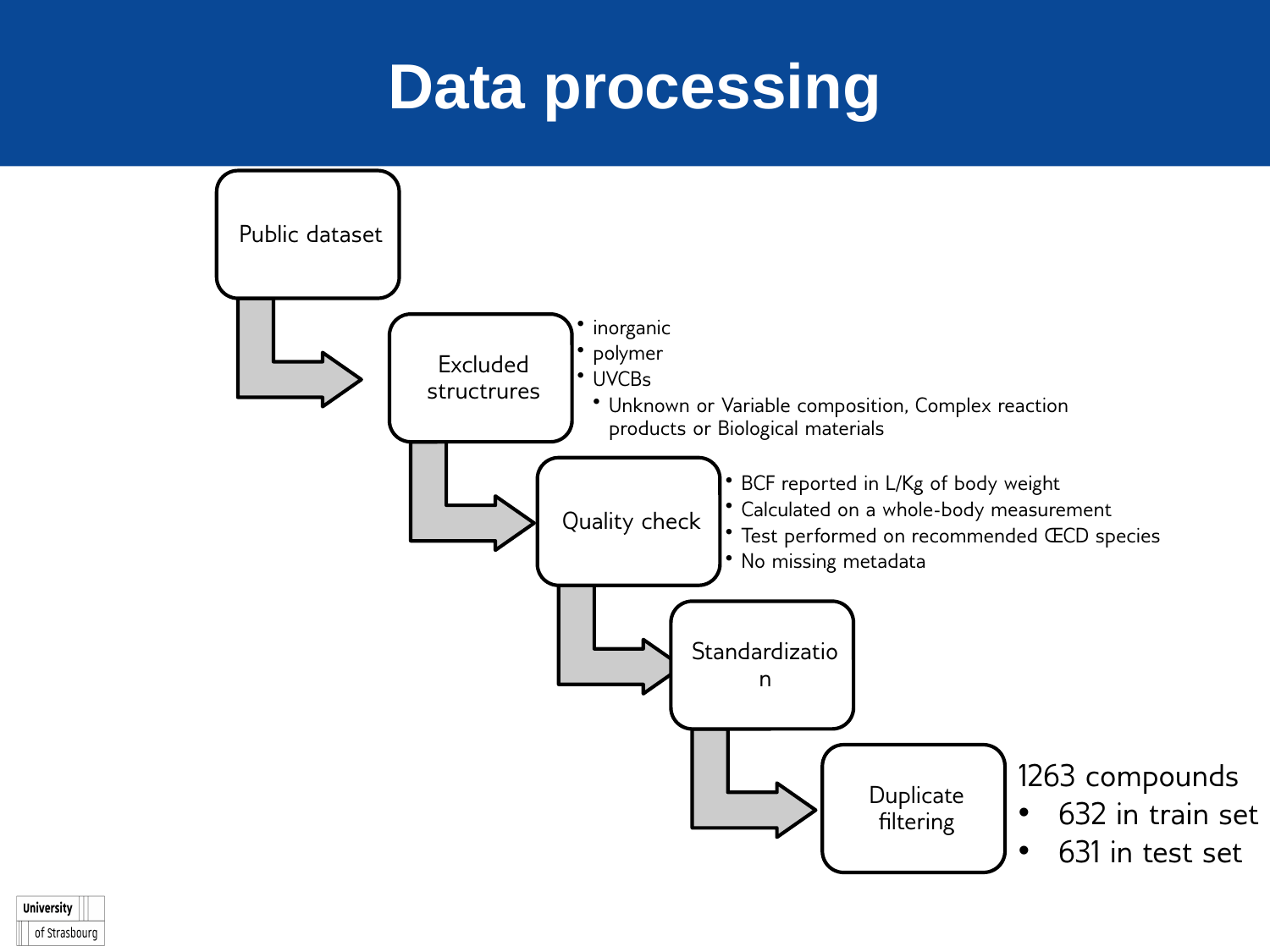

# Data processing
Public dataset
Excluded structrures
inorganic
polymer
UVCBs
Unknown or Variable composition, Complex reaction products or Biological materials
Quality check
BCF reported in L/Kg of body weight
Calculated on a whole-body measurement
Test performed on recommended OECD species
No missing metadata
Standardization
Duplicate filtering
1263 compounds
632 in train set
631 in test set